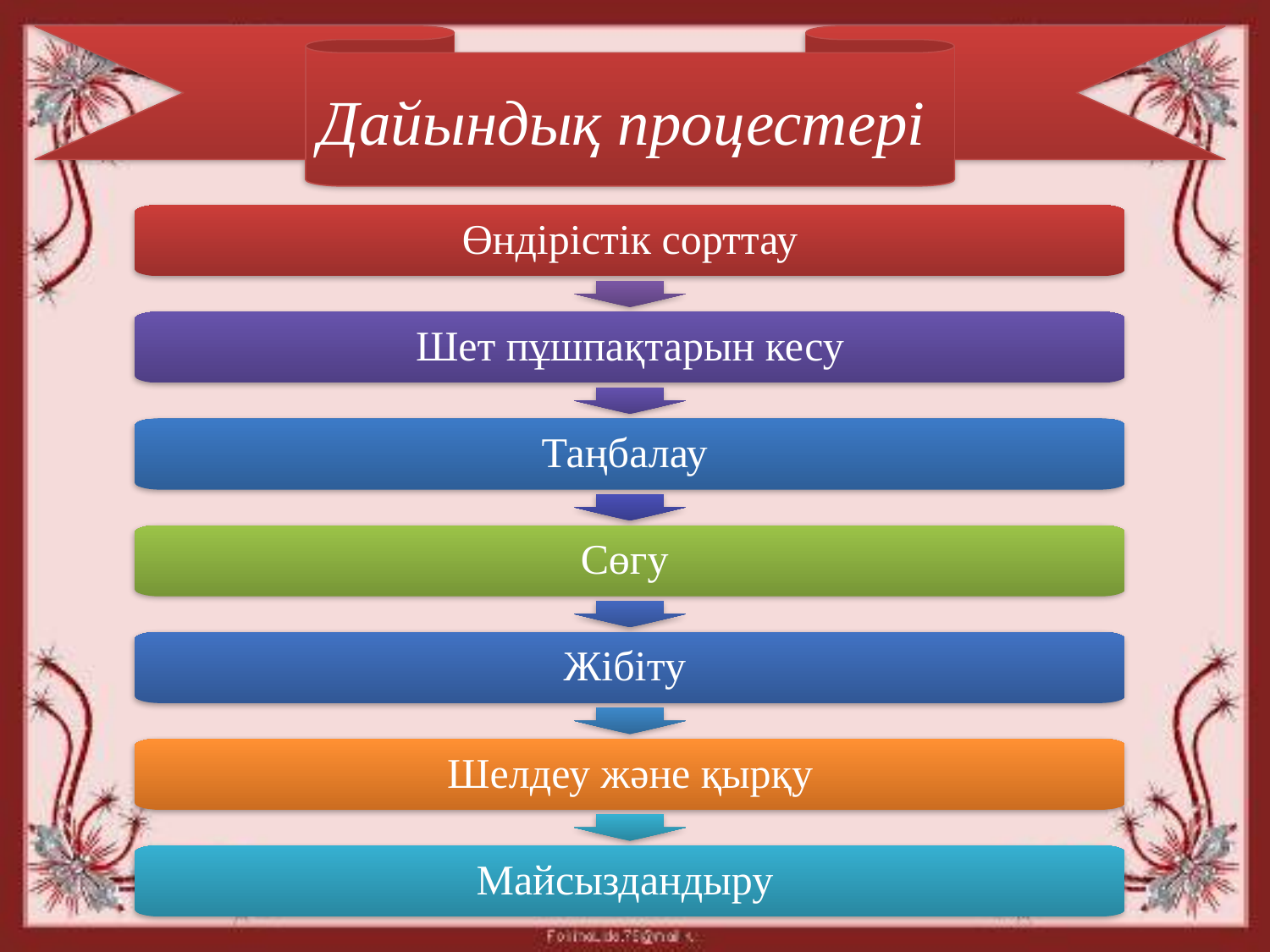

Дайындық процестері
Өндірістік сорттау

Шет пұшпақтарын кесу

Таңбалау

Сөгу

Жібіту

Шелдеу және қырқу

Майсыздандыру